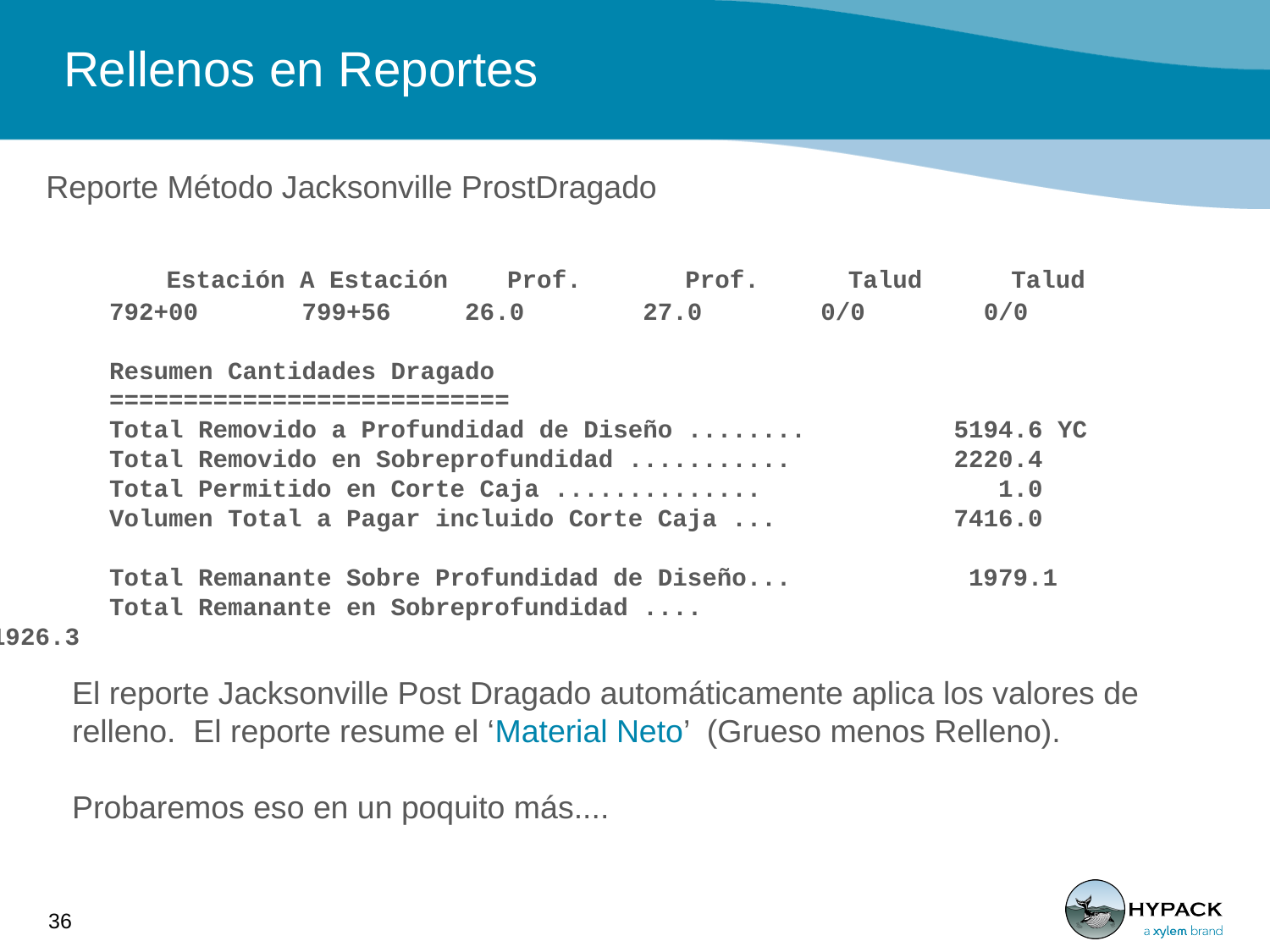

# Rellenos en Reportes
Reporte Método Jacksonville ProstDragado
 	     Estación A Estación    Prof.       Prof.      Talud      Talud
        792+00       799+56     26.0        27.0        0/0        0/0

        Resumen Cantidades Dragado
        ===========================
        Total Removido a Profundidad de Diseño ........          5194.6 YC
        Total Removido en Sobreprofundidad ...........           2220.4
        Total Permitido en Corte Caja ..............                1.0
        Volumen Total a Pagar incluido Corte Caja ...            7416.0

        Total Remanante Sobre Profundidad de Diseño...            1979.1
        Total Remanante en Sobreprofundidad ....            		 1926.3
El reporte Jacksonville Post Dragado automáticamente aplica los valores de relleno.  El reporte resume el ‘Material Neto’  (Grueso menos Relleno).

Probaremos eso en un poquito más....
36